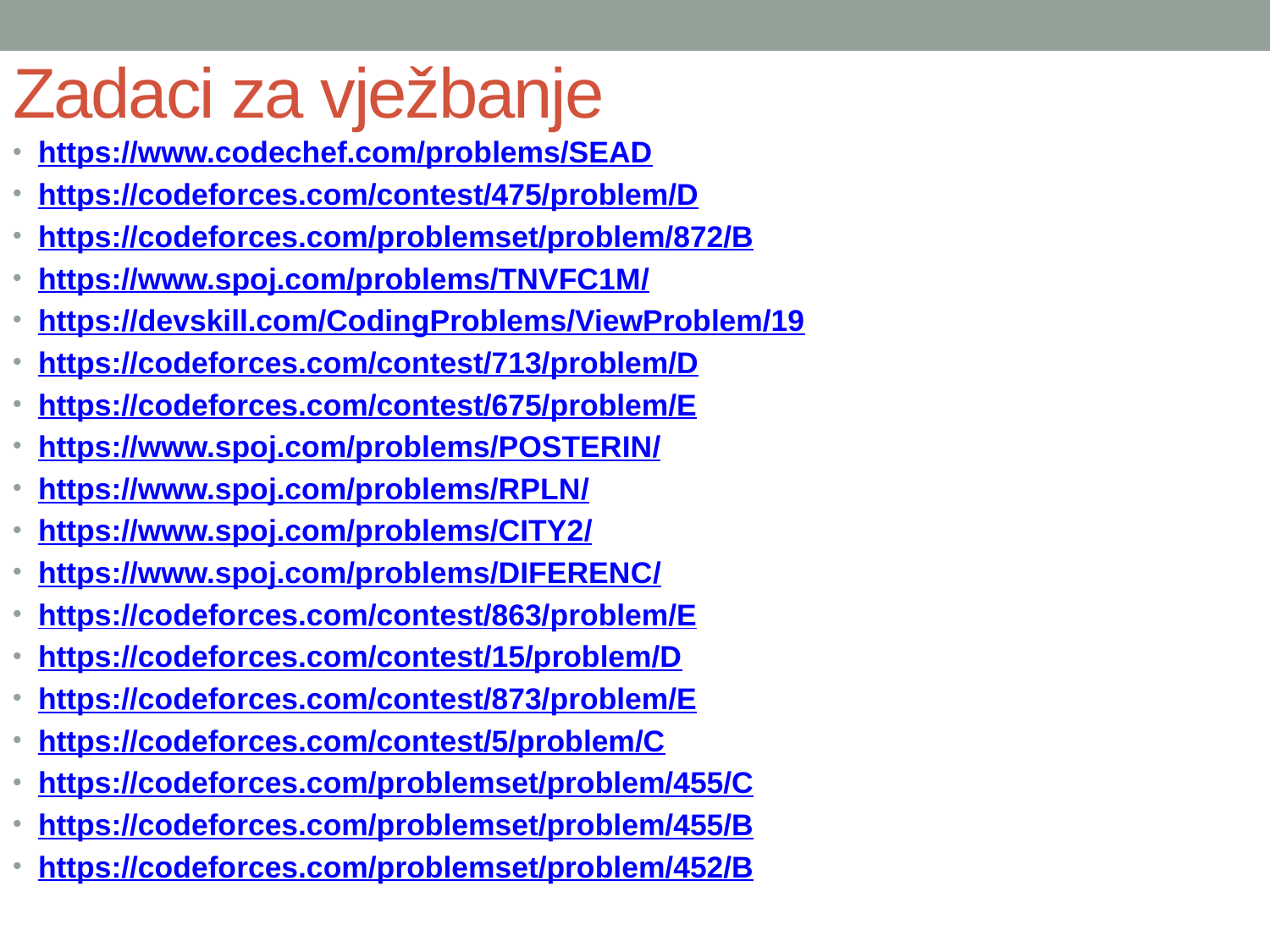

# Zadaci za vježbanje
https://www.codechef.com/problems/SEAD
https://codeforces.com/contest/475/problem/D
https://codeforces.com/problemset/problem/872/B
https://www.spoj.com/problems/TNVFC1M/
https://devskill.com/CodingProblems/ViewProblem/19
https://codeforces.com/contest/713/problem/D
https://codeforces.com/contest/675/problem/E
https://www.spoj.com/problems/POSTERIN/
https://www.spoj.com/problems/RPLN/
https://www.spoj.com/problems/CITY2/
https://www.spoj.com/problems/DIFERENC/
https://codeforces.com/contest/863/problem/E
https://codeforces.com/contest/15/problem/D
https://codeforces.com/contest/873/problem/E
https://codeforces.com/contest/5/problem/C
https://codeforces.com/problemset/problem/455/C
https://codeforces.com/problemset/problem/455/B
https://codeforces.com/problemset/problem/452/B